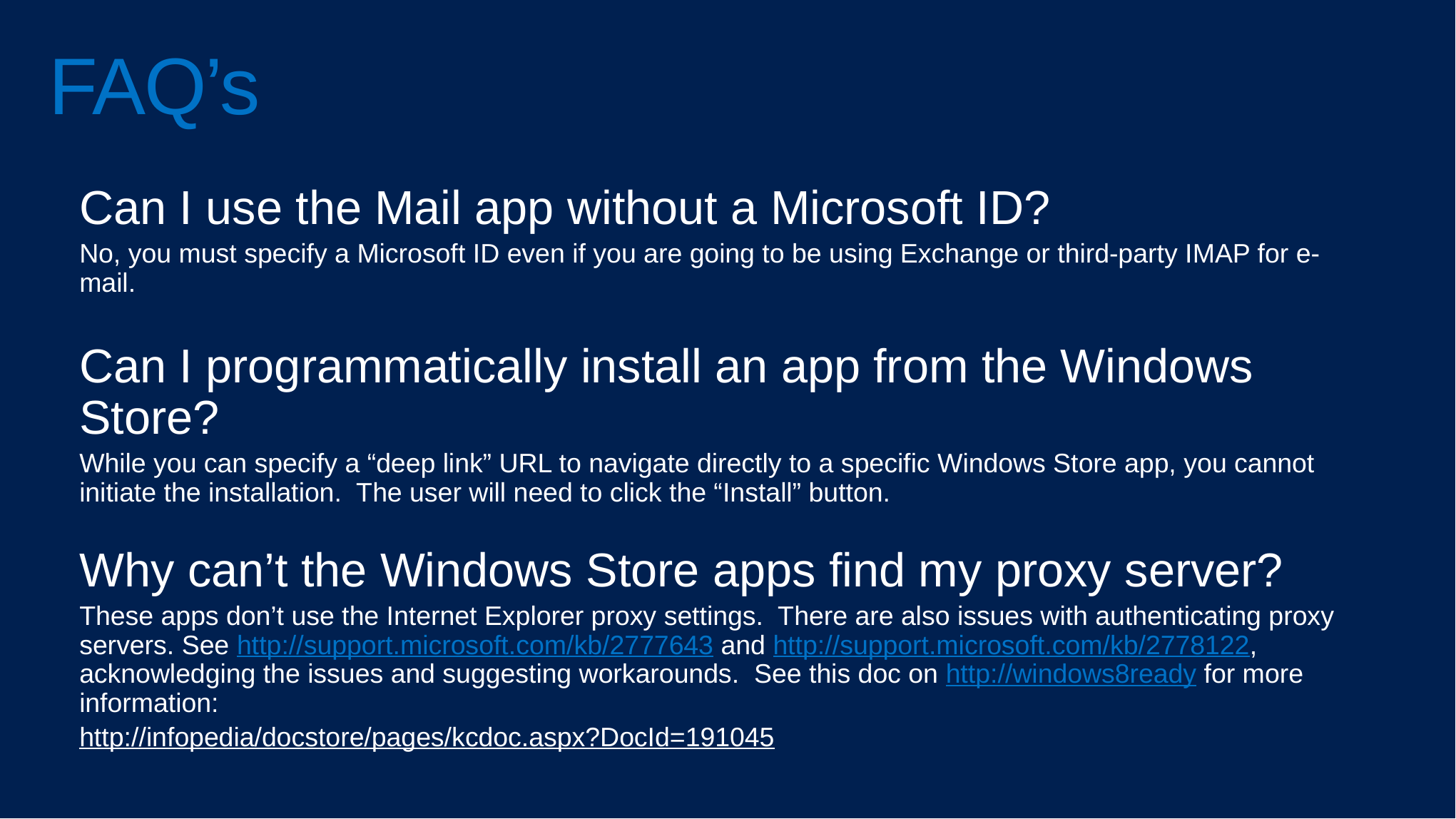

# FAQ’s
Can I use the Mail app without a Microsoft ID?
No, you must specify a Microsoft ID even if you are going to be using Exchange or third-party IMAP for e-mail.

Can I programmatically install an app from the Windows Store?
While you can specify a “deep link” URL to navigate directly to a specific Windows Store app, you cannot initiate the installation.  The user will need to click the “Install” button.
Why can’t the Windows Store apps find my proxy server?
These apps don’t use the Internet Explorer proxy settings.  There are also issues with authenticating proxy servers. See http://support.microsoft.com/kb/2777643 and http://support.microsoft.com/kb/2778122, acknowledging the issues and suggesting workarounds.  See this doc on http://windows8ready for more information:
http://infopedia/docstore/pages/kcdoc.aspx?DocId=191045